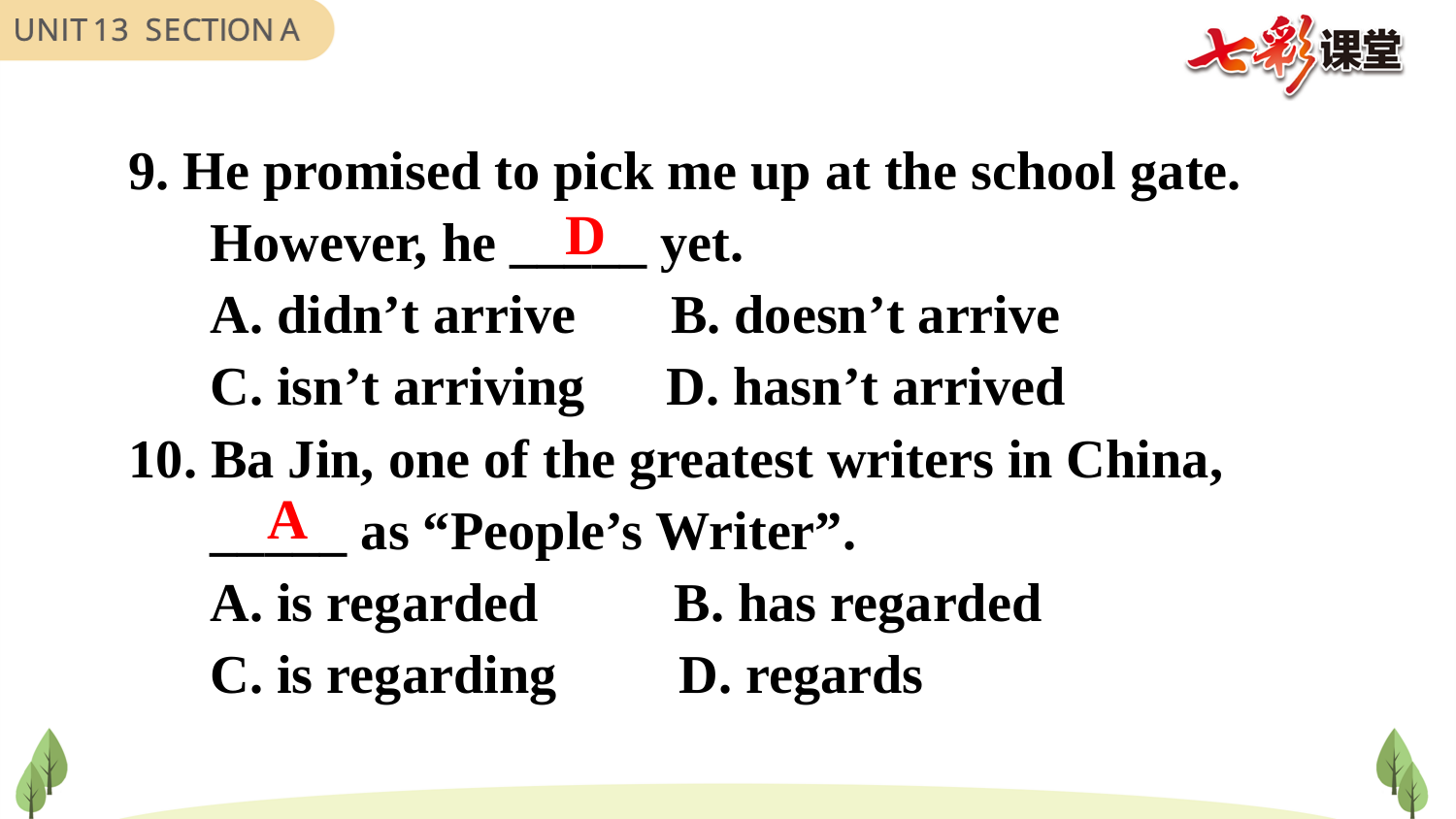

9. He promised to pick me up at the school gate.
      However, he _____ yet.
      A. didn’t arrive       B. doesn’t arrive
      C. isn’t arriving      D. hasn’t arrived
10. Ba Jin, one of the greatest writers in China,
      _____ as “People’s Writer”.
      A. is regarded          B. has regarded
      C. is regarding         D. regards
D
A